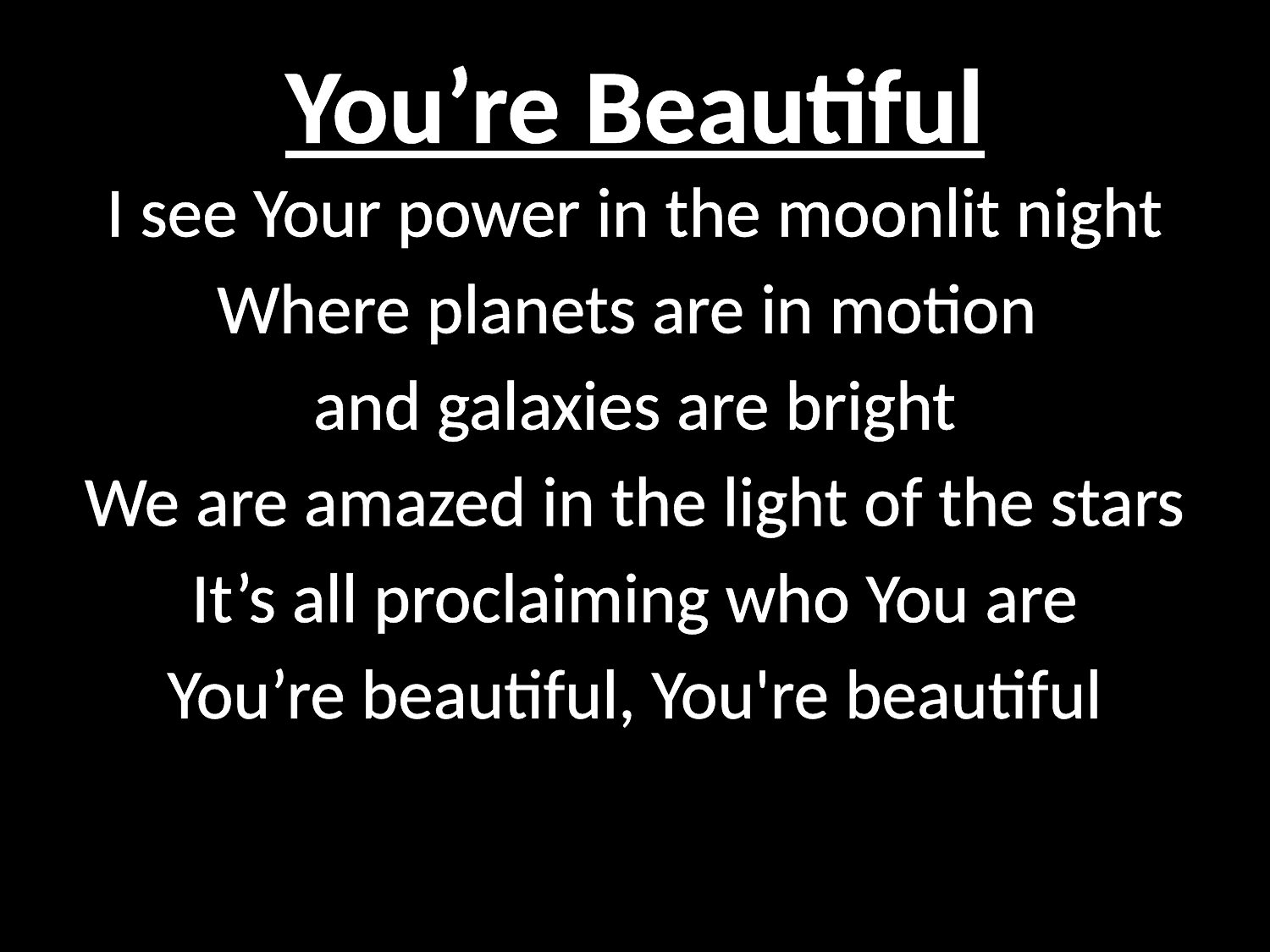

# You’re Beautiful
I see Your power in the moonlit night
Where planets are in motion
and galaxies are bright
We are amazed in the light of the stars
It’s all proclaiming who You are
You’re beautiful, You're beautiful